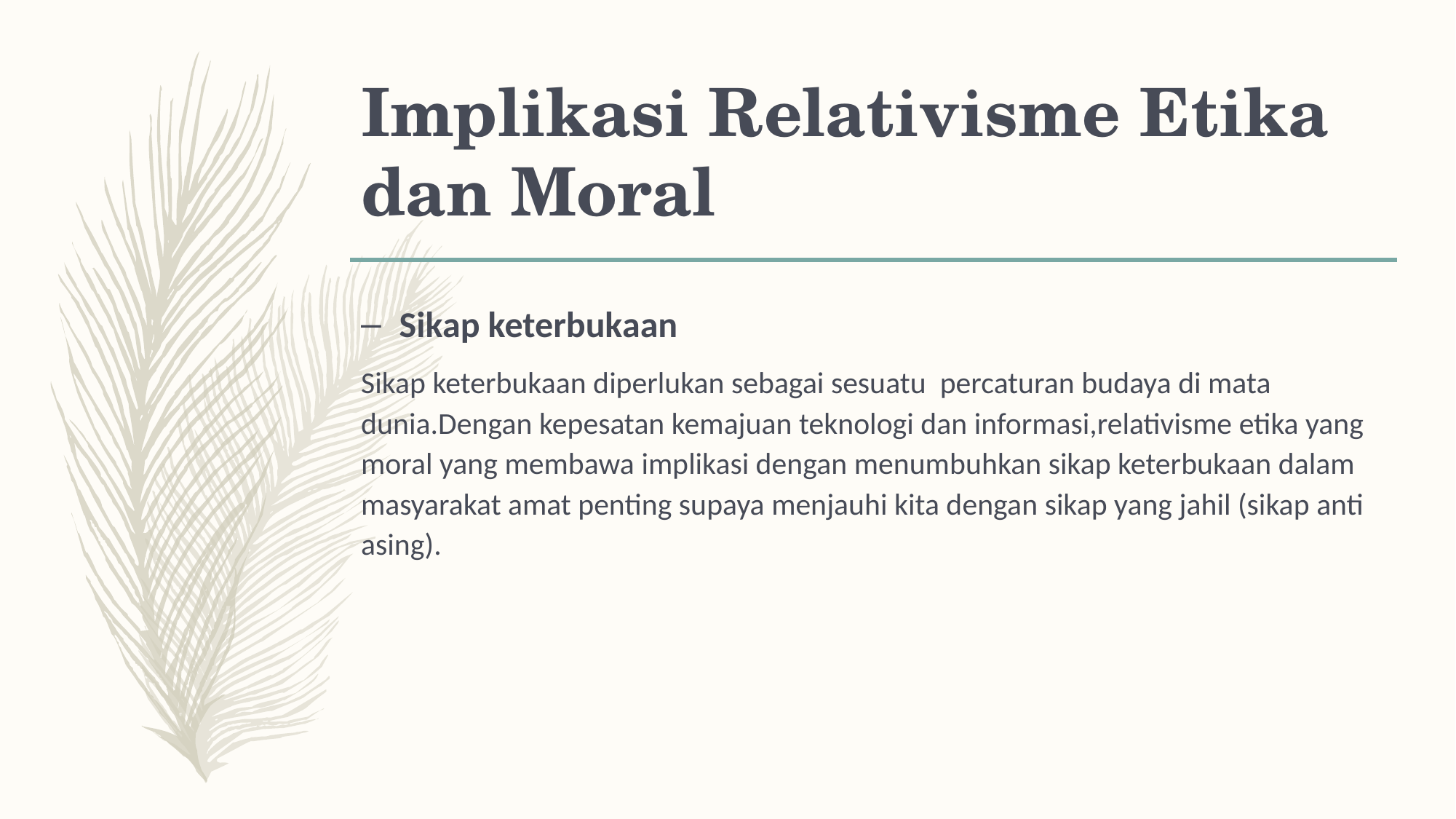

# Implikasi Relativisme Etika dan Moral
Sikap keterbukaan
Sikap keterbukaan diperlukan sebagai sesuatu  percaturan budaya di mata dunia.Dengan kepesatan kemajuan teknologi dan informasi,relativisme etika yang moral yang membawa implikasi dengan menumbuhkan sikap keterbukaan dalam masyarakat amat penting supaya menjauhi kita dengan sikap yang jahil (sikap anti asing).